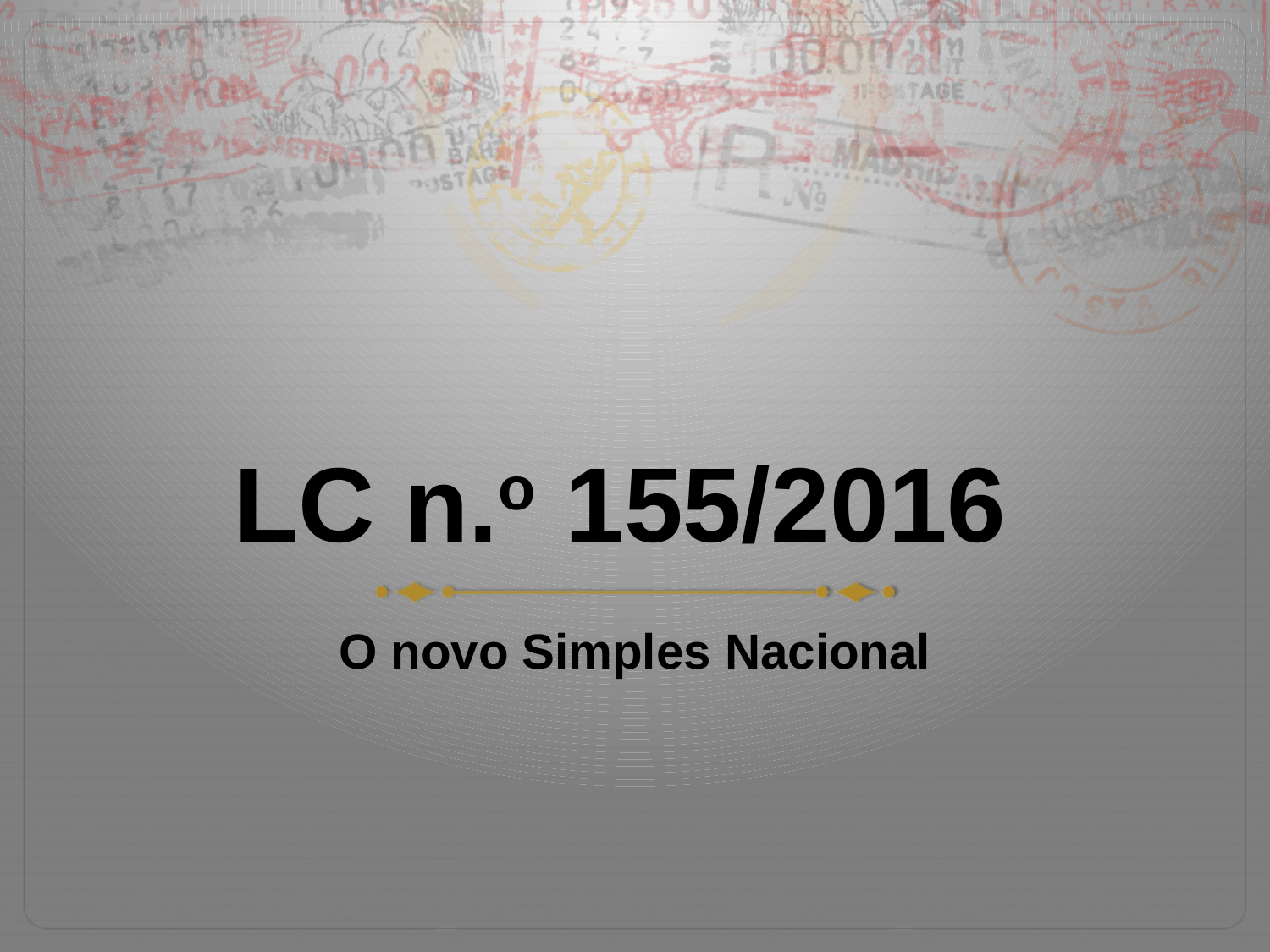

# LC n.o 155/2016
O novo Simples Nacional